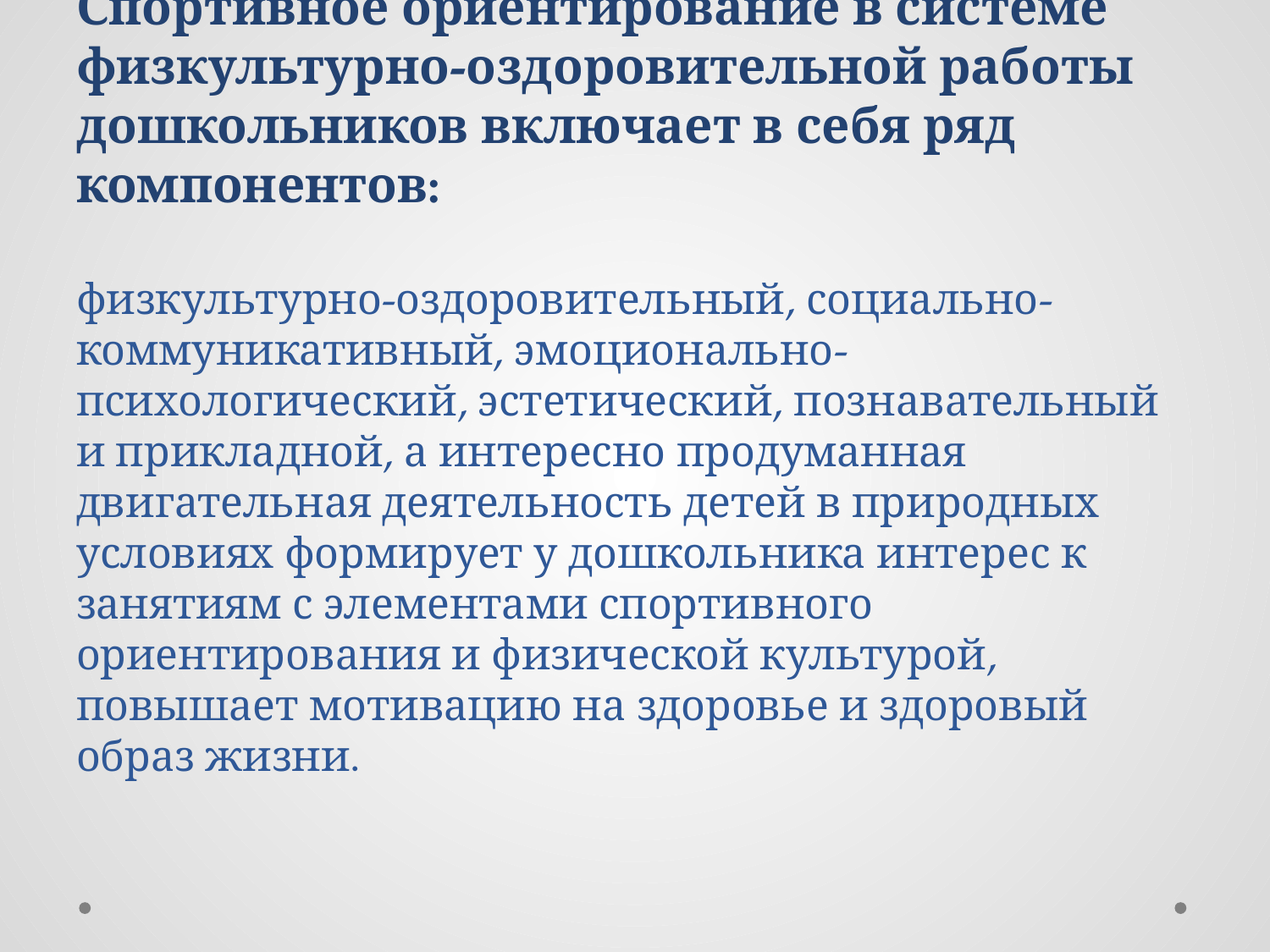

# Спортивное ориентирование в системе физкультурно-оздоровительной работы дошкольников включает в себя ряд компонентов: физкультурно-оздоровительный, социально-коммуникативный, эмоционально-психологический, эстетический, познавательный и прикладной, а интересно продуманная двигательная деятельность детей в природных условиях формирует у дошкольника интерес к занятиям с элементами спортивного ориентирования и физической культурой, повышает мотивацию на здоровье и здоровый образ жизни.